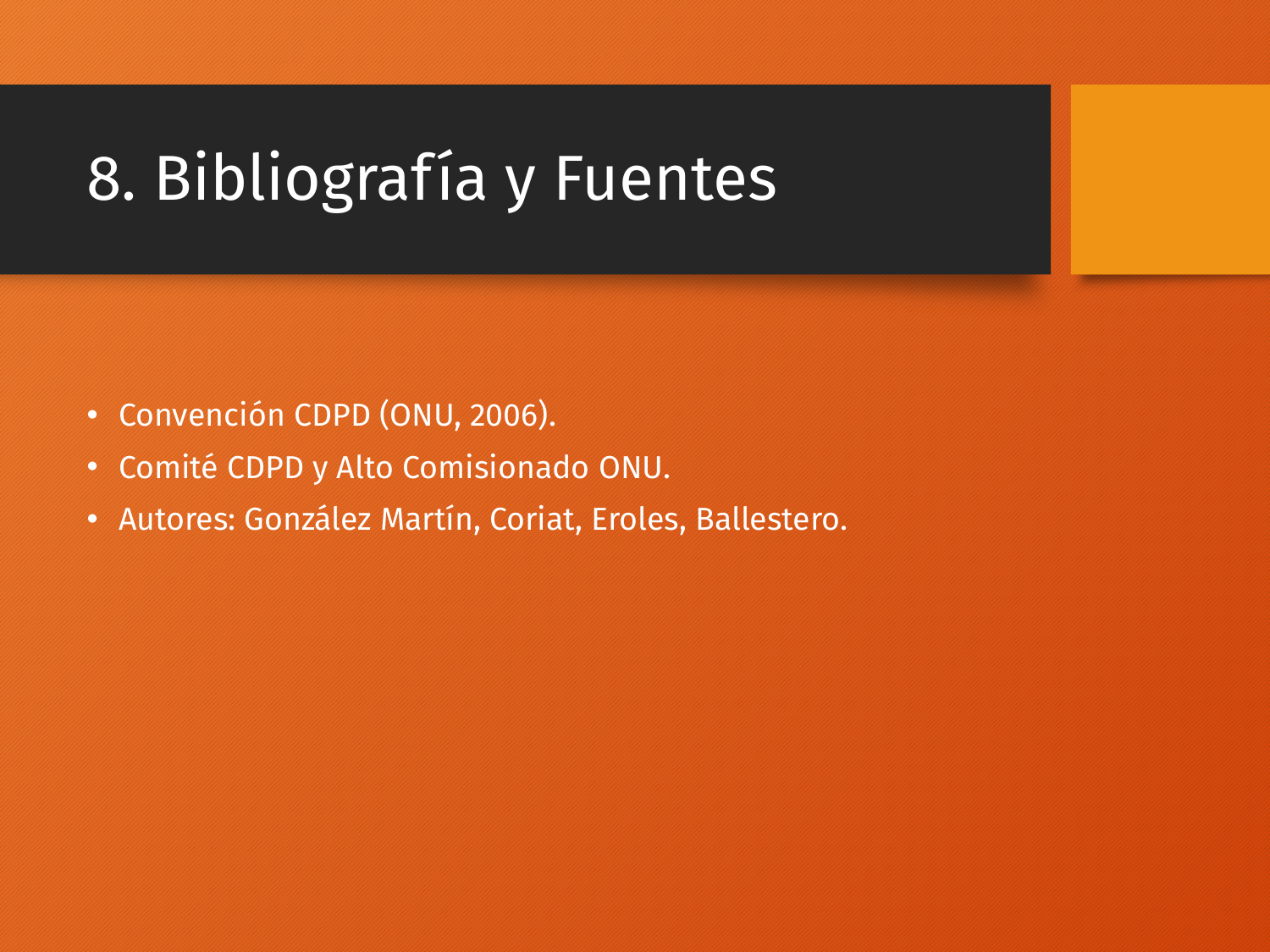

# 8. Bibliografía y Fuentes

Convención CDPD (ONU, 2006).
Comité CDPD y Alto Comisionado ONU.
Autores: González Martín, Coriat, Eroles, Ballestero.